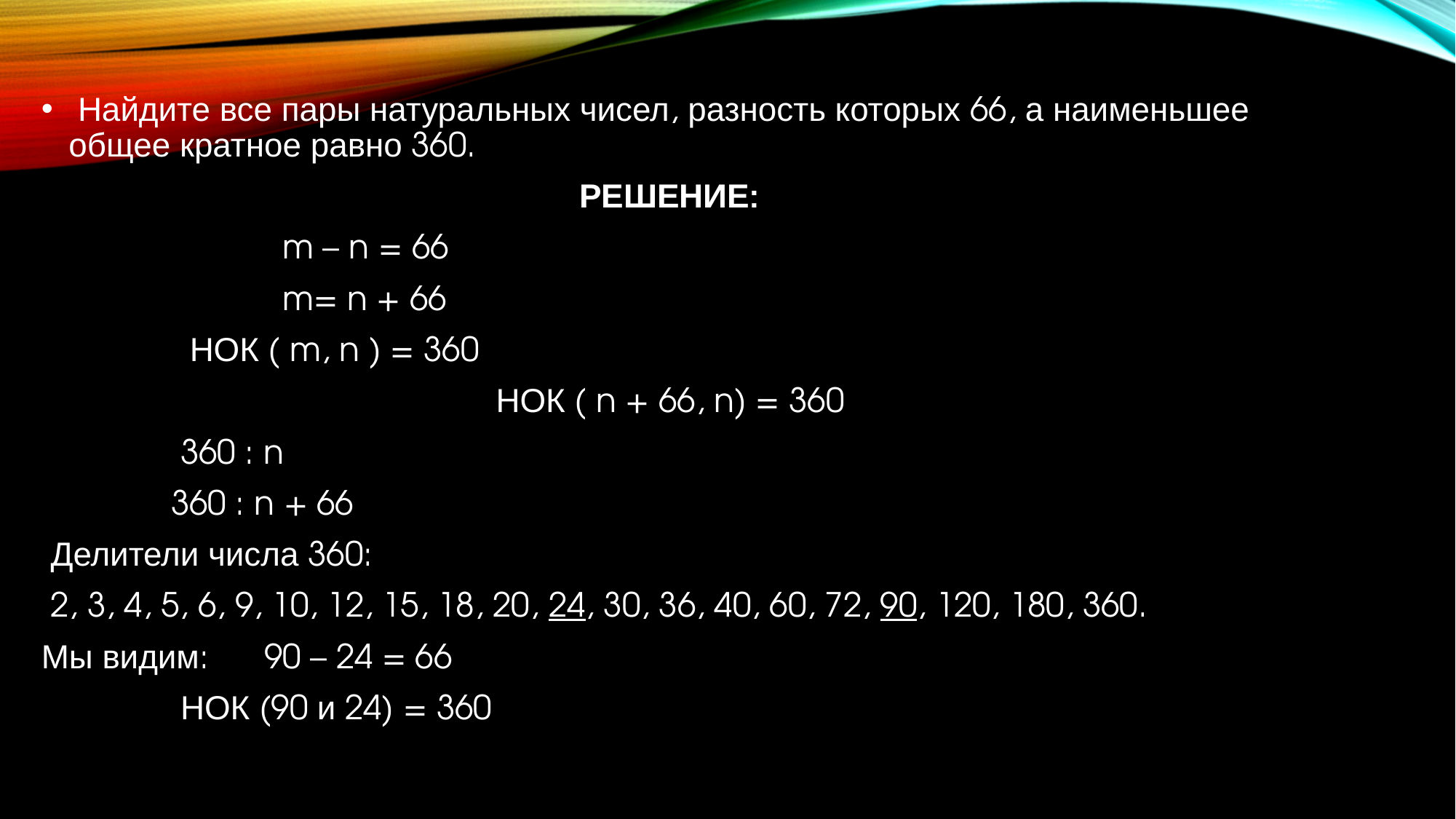

Найдите все пары натуральных чисел, разность которых 66, а наименьшее общее кратное равно 360.
                                                          РЕШЕНИЕ:
                          m – n = 66
                          m= n + 66
                НОК ( m, n ) = 360
                                                 НОК ( n + 66, n) = 360
               360 : n
              360 : n + 66
 Делители числа 360:
 2, 3, 4, 5, 6, 9, 10, 12, 15, 18, 20, 24, 30, 36, 40, 60, 72, 90, 120, 180, 360.
Мы видим:      90 – 24 = 66
               НОК (90 и 24) = 360